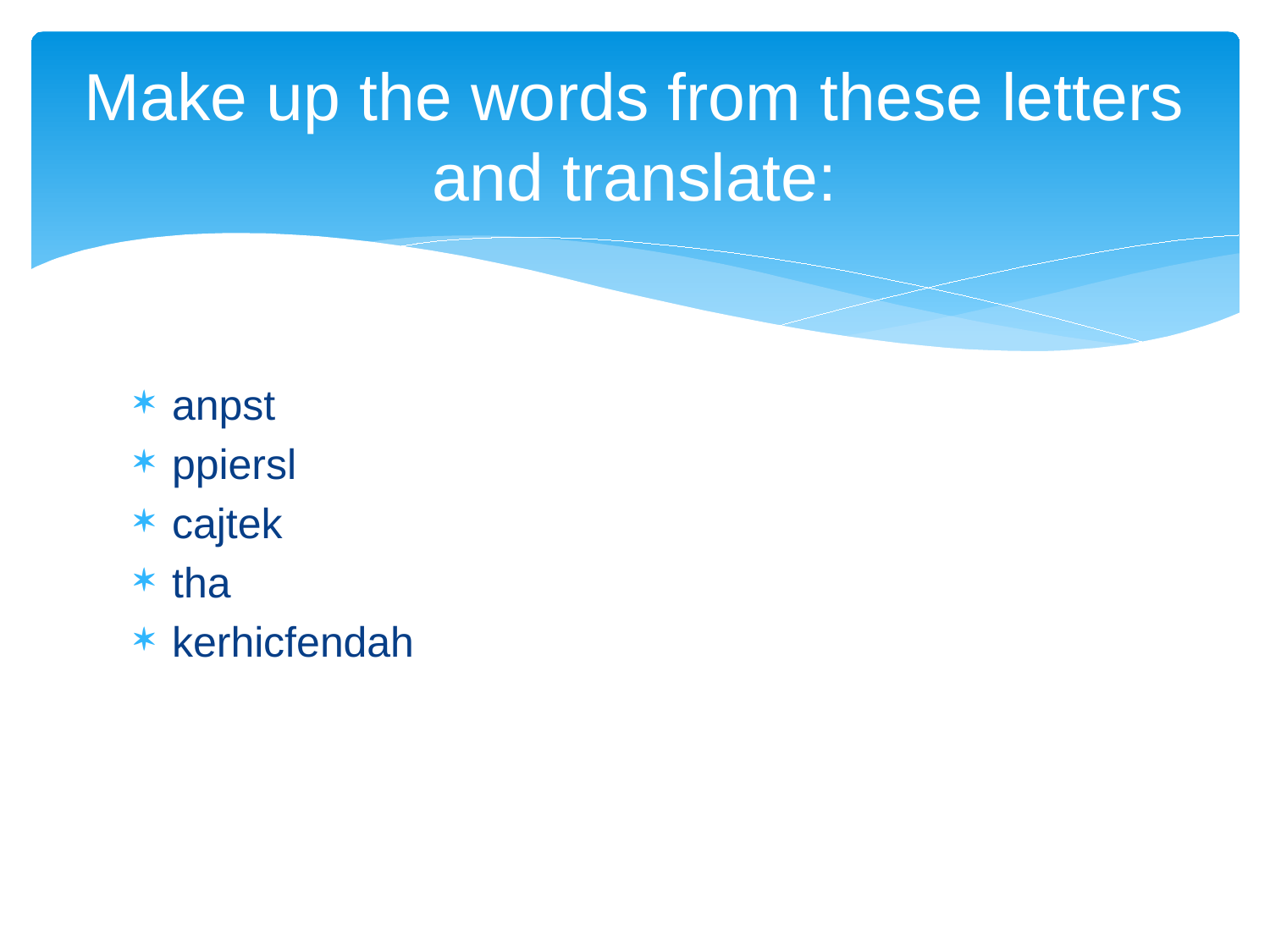

# Make up the words from these letters and translate:
anpst
ppiersl
cajtek
tha
kerhicfendah